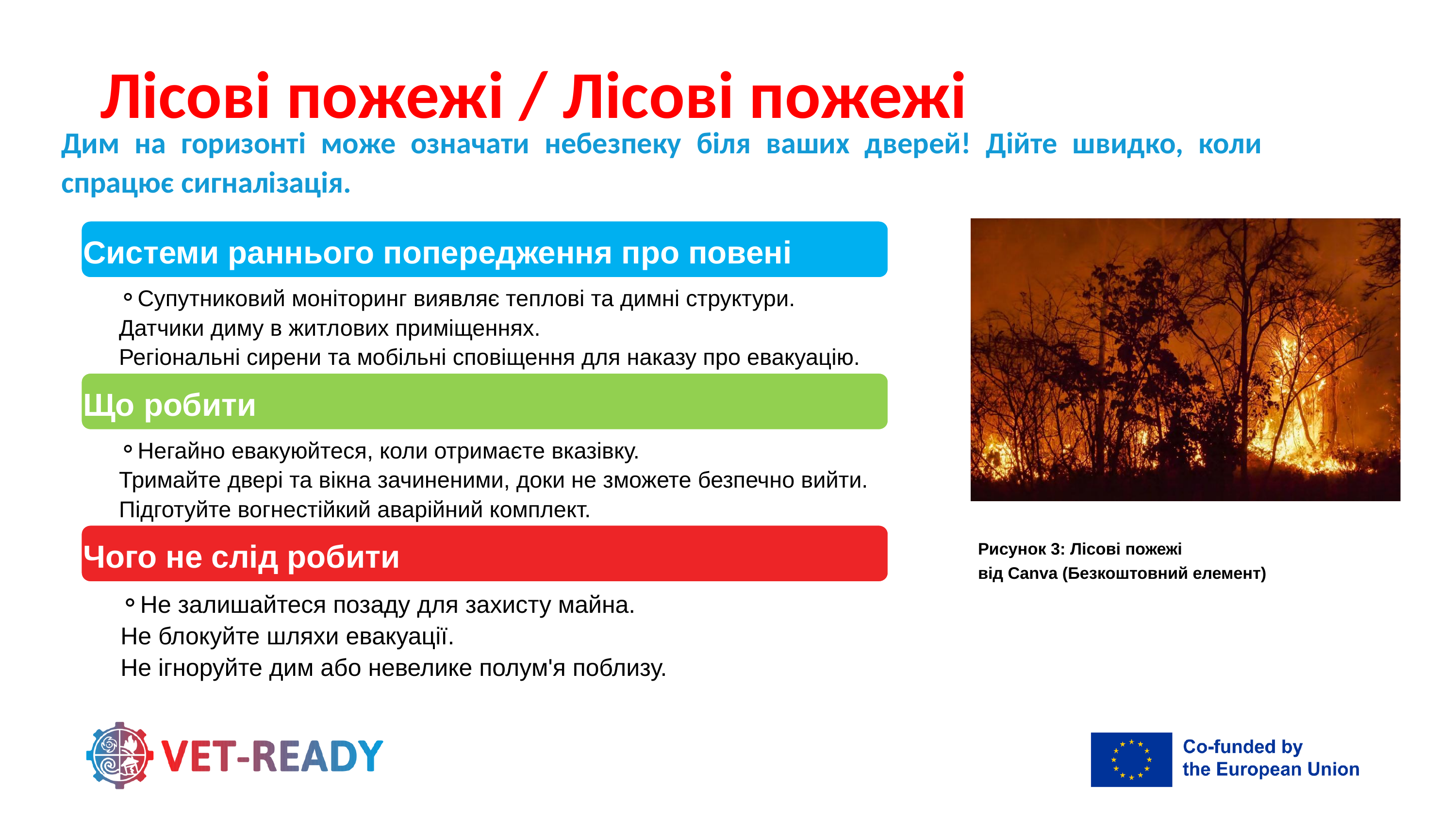

Лісові пожежі / Лісові пожежі

Дим на горизонті може означати небезпеку біля ваших дверей! Дійте швидко, коли спрацює сигналізація.

Системи раннього попередження про повені
Супутниковий моніторинг виявляє теплові та димні структури.
Датчики диму в житлових приміщеннях.
Регіональні сирени та мобільні сповіщення для наказу про евакуацію.

Що робити
Негайно евакуюйтеся, коли отримаєте вказівку.
Тримайте двері та вікна зачиненими, доки не зможете безпечно вийти.
Підготуйте вогнестійкий аварійний комплект.

Чого не слід робити
Рисунок 3: Лісові пожежі
від Canva (Безкоштовний елемент)
Не залишайтеся позаду для захисту майна.
Не блокуйте шляхи евакуації.
Не ігноруйте дим або невелике полум'я поблизу.